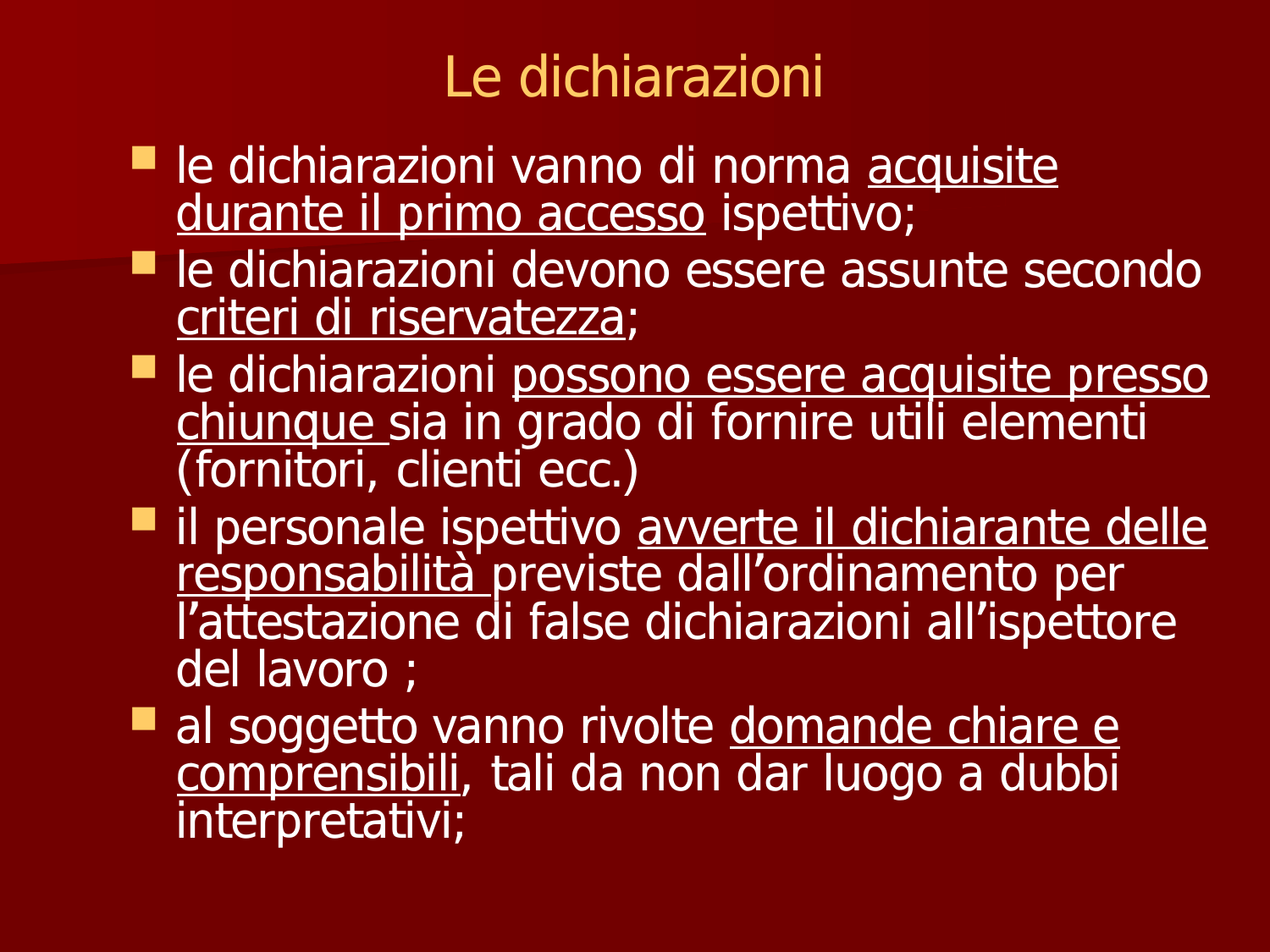

# Le dichiarazioni
le dichiarazioni vanno di norma acquisite durante il primo accesso ispettivo;
le dichiarazioni devono essere assunte secondo criteri di riservatezza;
le dichiarazioni possono essere acquisite presso chiunque sia in grado di fornire utili elementi (fornitori, clienti ecc.)
il personale ispettivo avverte il dichiarante delle responsabilità previste dall’ordinamento per l’attestazione di false dichiarazioni all’ispettore del lavoro ;
al soggetto vanno rivolte domande chiare e comprensibili, tali da non dar luogo a dubbi interpretativi;